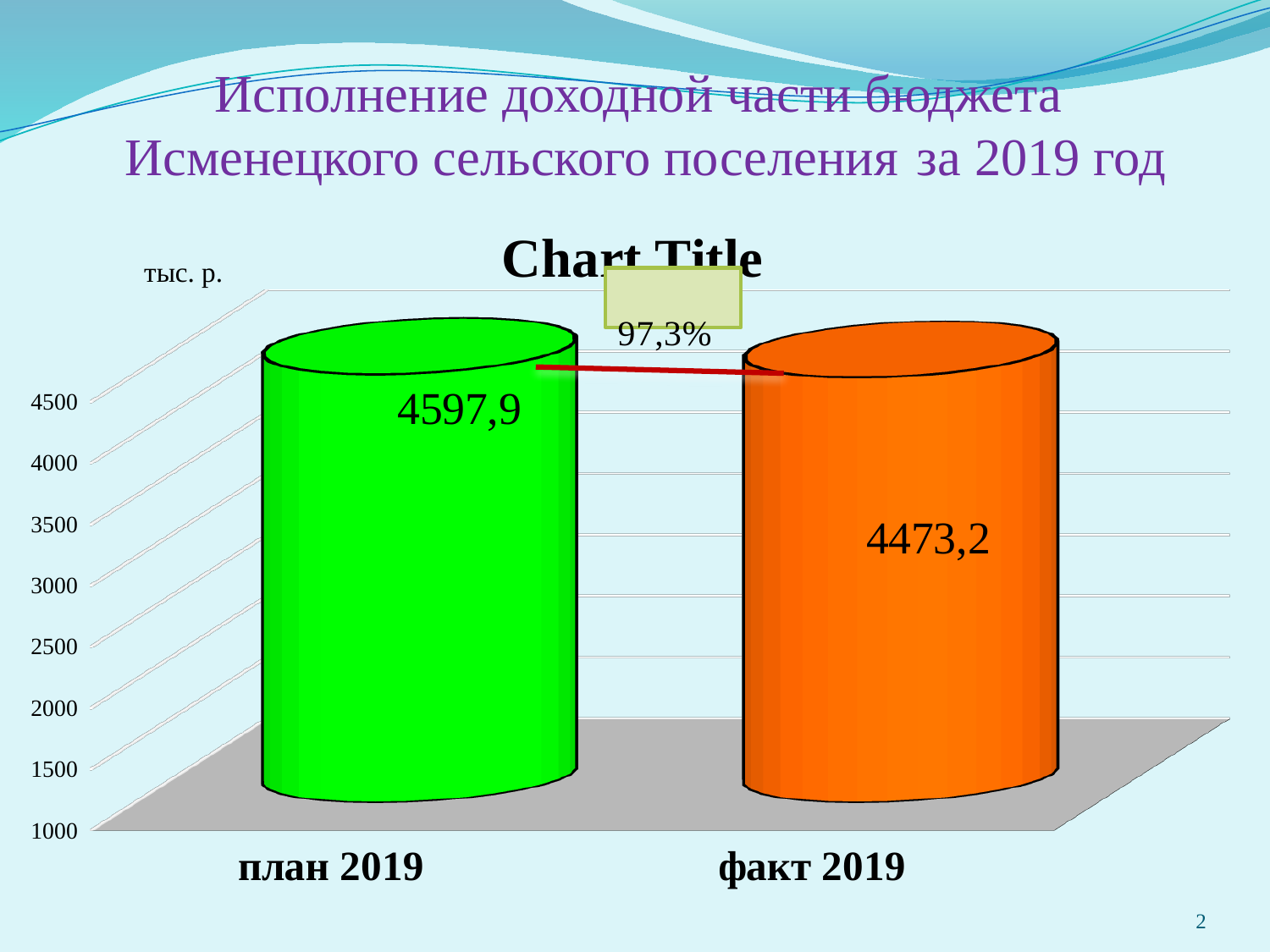

# Исполнение доходной части бюджета Исменецкого сельского поселения за 2019 год

[unsupported chart]

тыс. р.

2